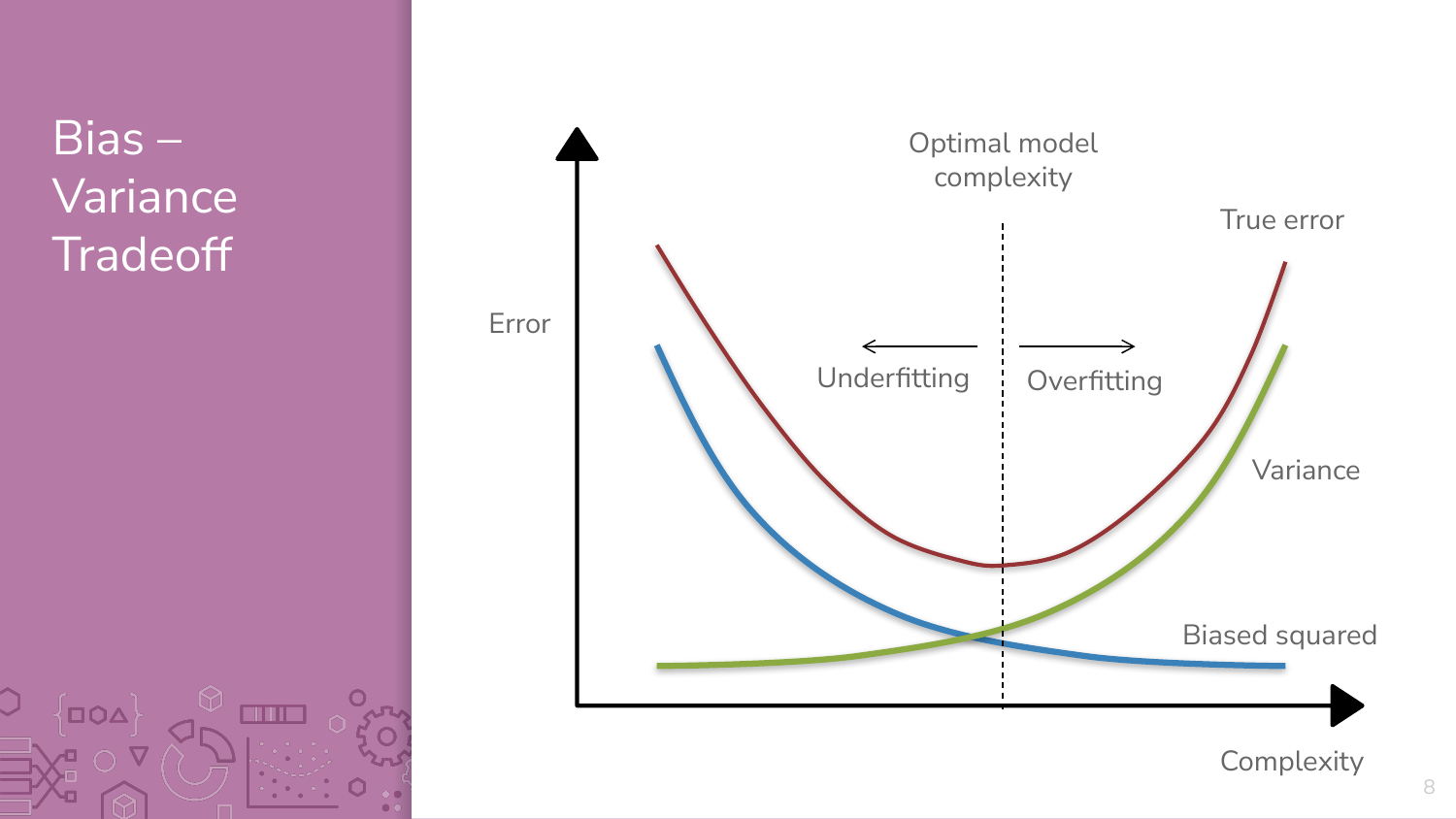

# Bias – Variance Tradeoff
Optimal model complexity

True error

Error

Underfitting
Overfitting
Variance
Biased squared
Complexity
8